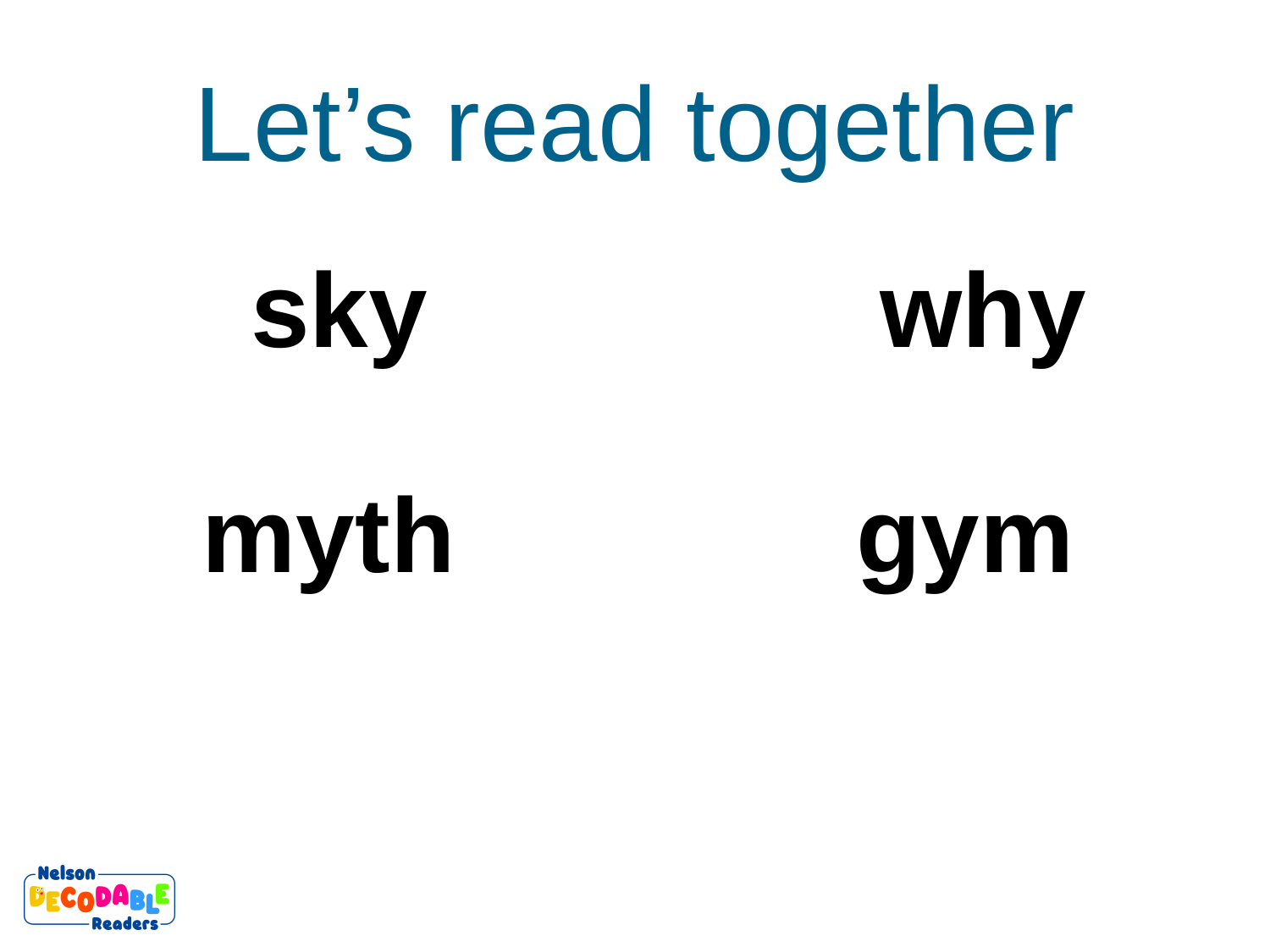

Let’s read together
sky
why
myth
gym